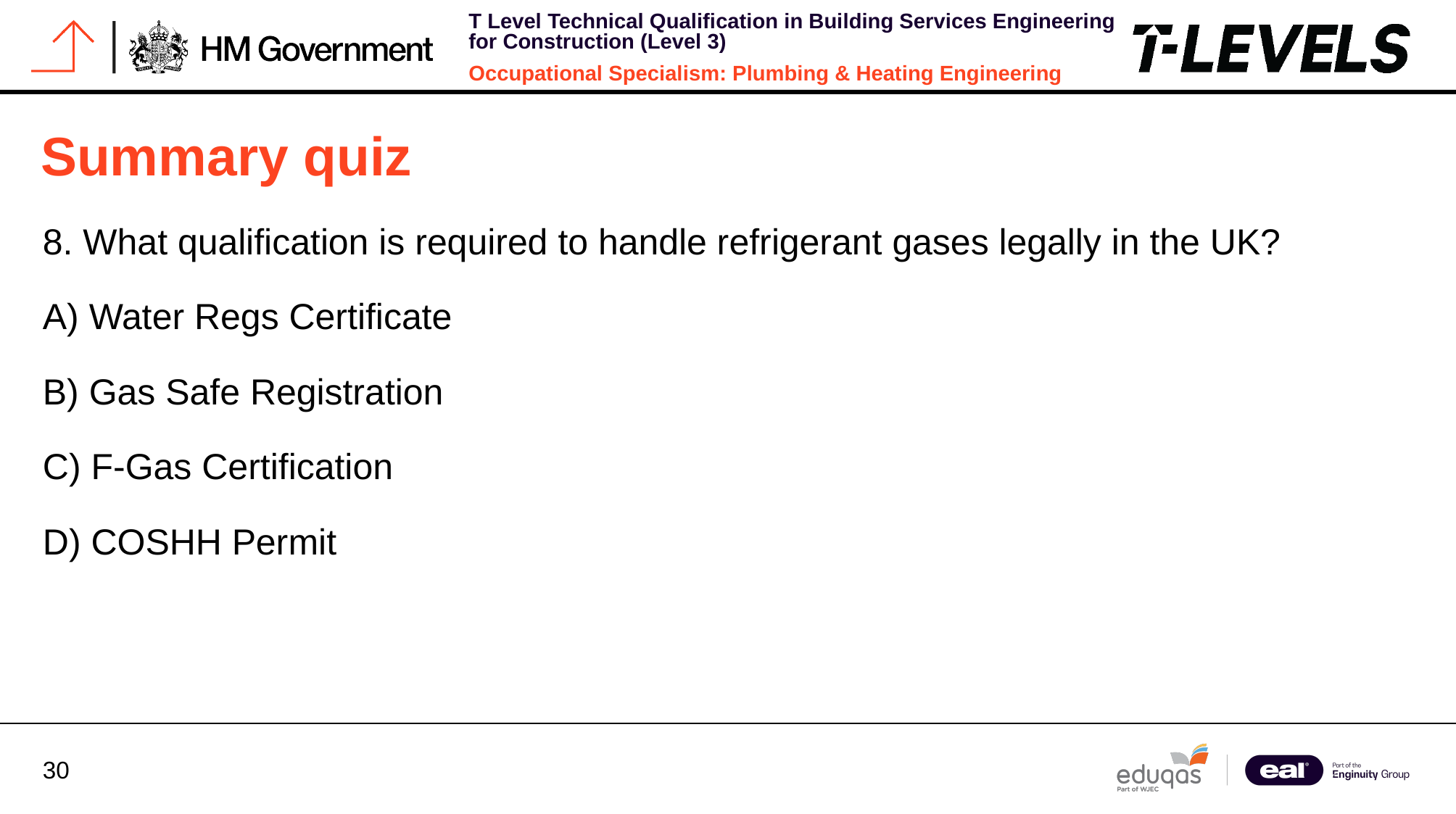

# Summary quiz
8. What qualification is required to handle refrigerant gases legally in the UK?
A) Water Regs Certificate
B) Gas Safe Registration
C) F-Gas Certification
D) COSHH Permit